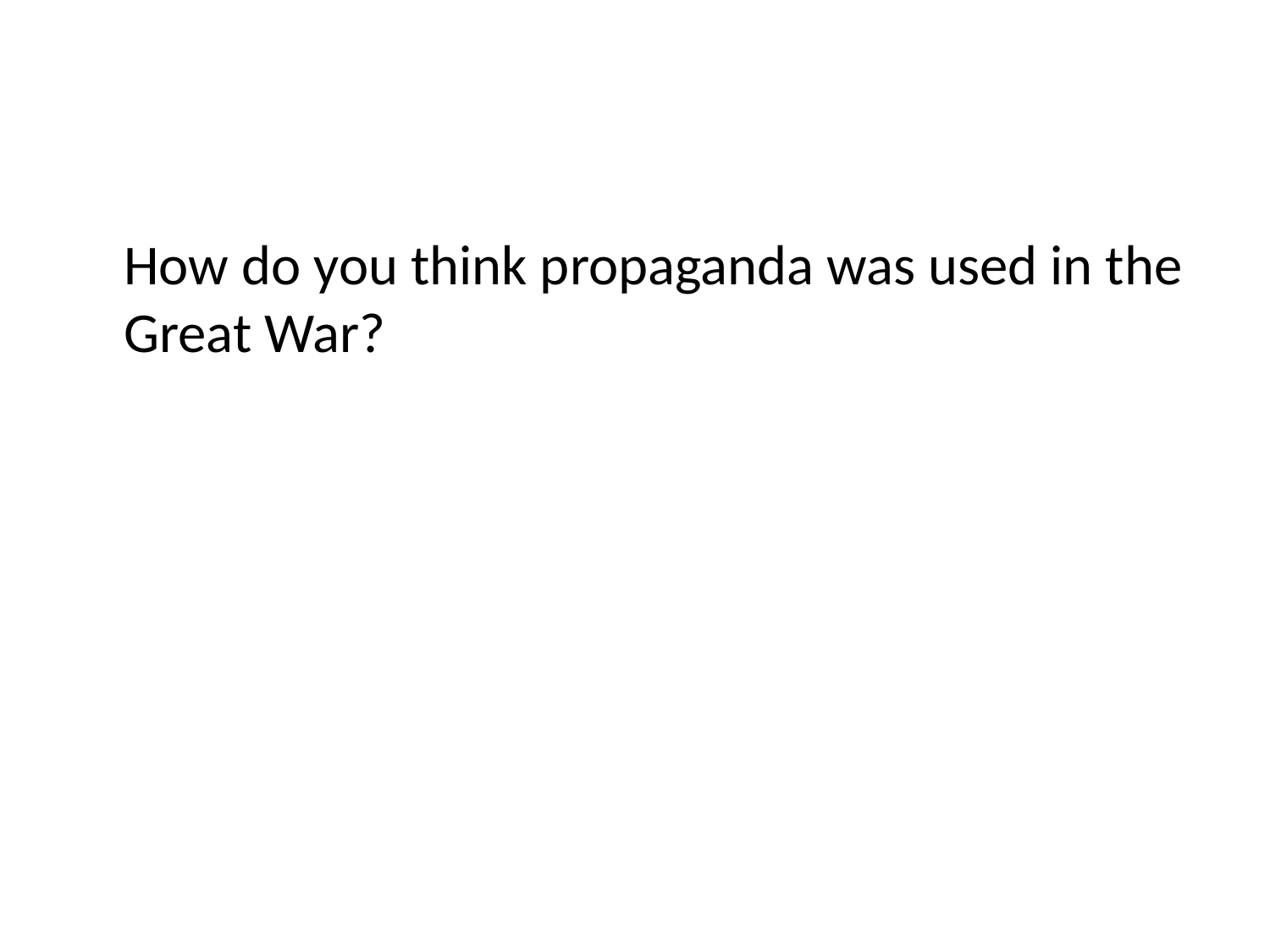

#
	How do you think propaganda was used in the Great War?